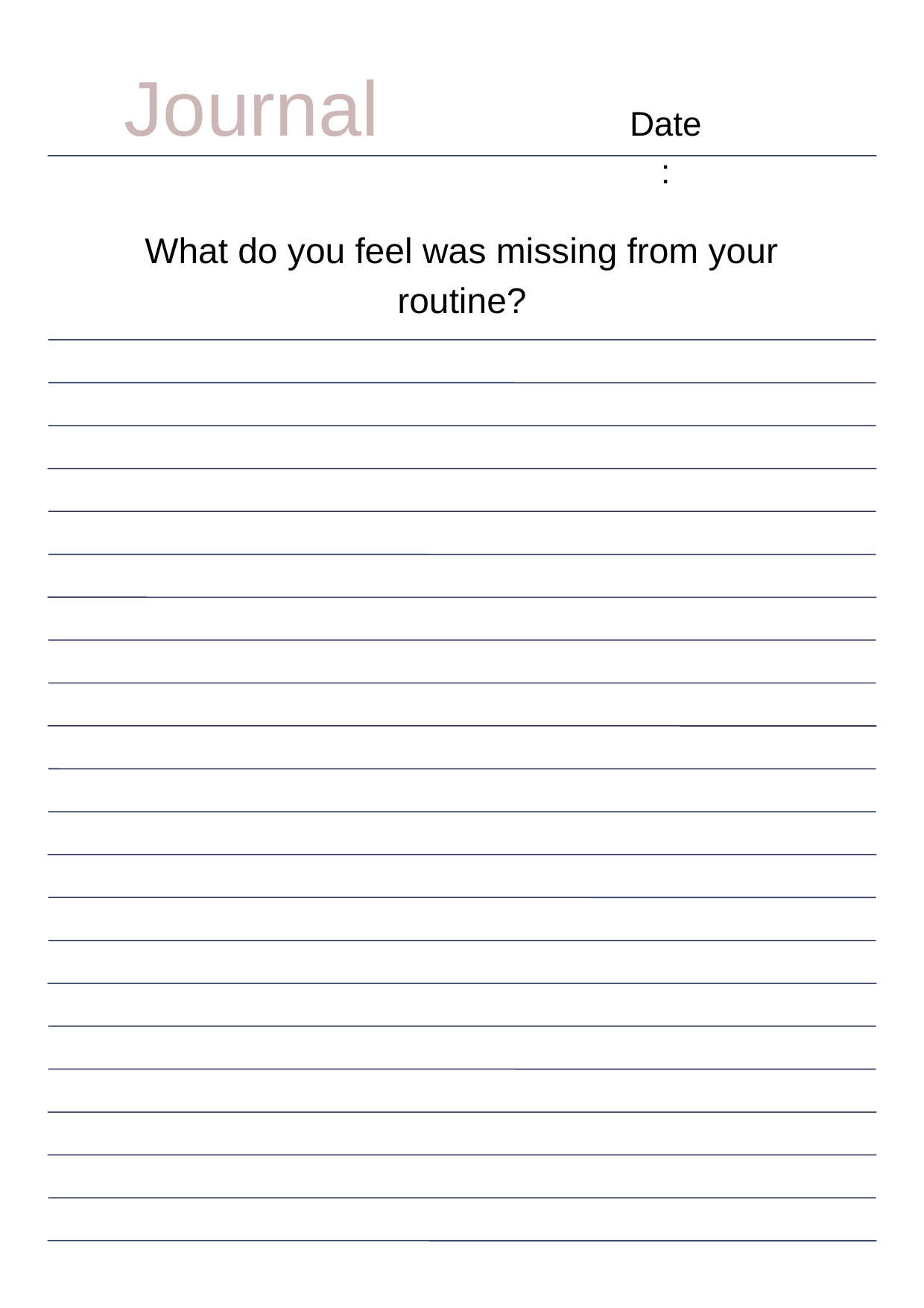

Journal
Date:

What do you feel was missing from your routine?